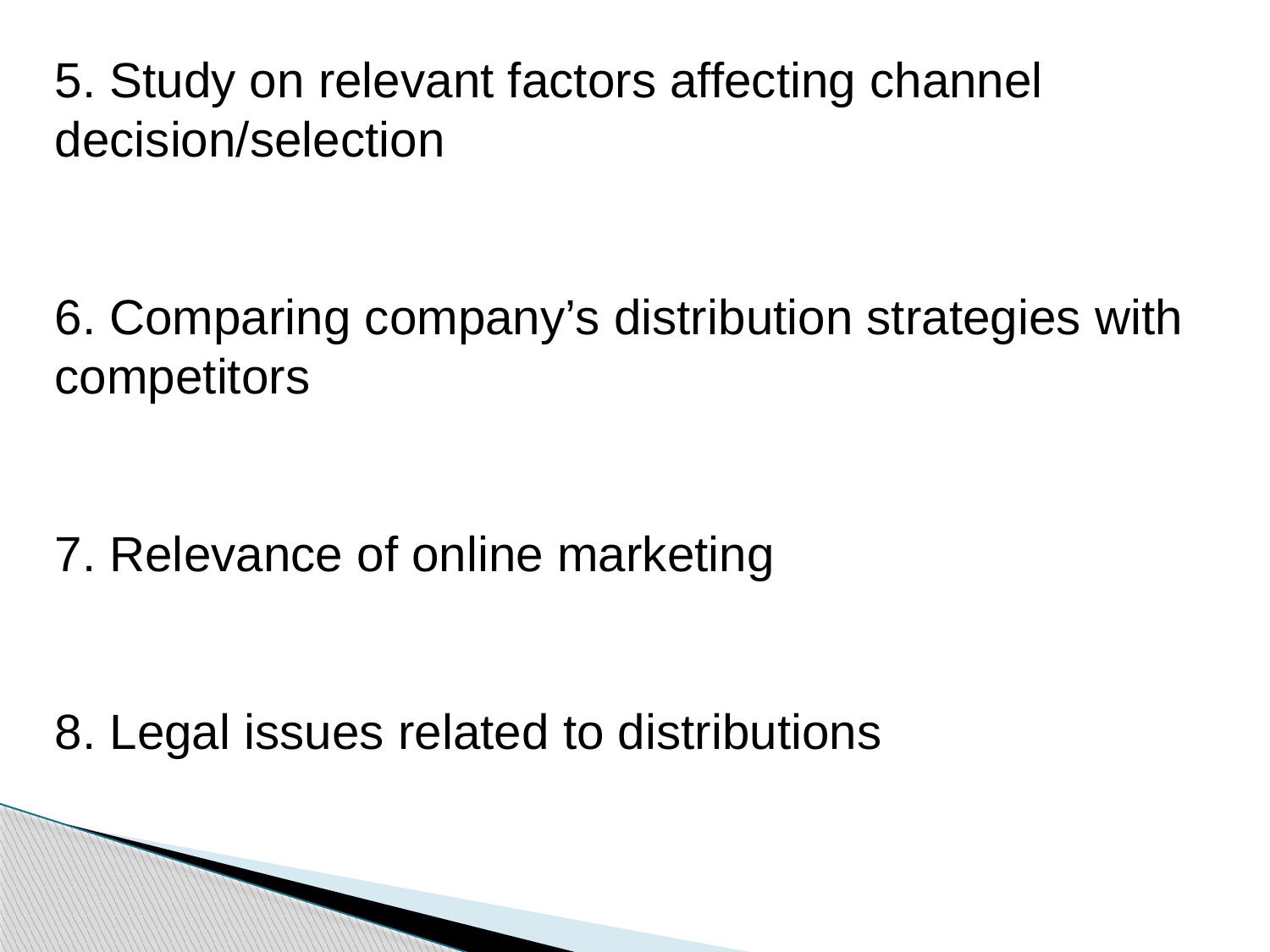

5. Study on relevant factors affecting channel decision/selection

6. Comparing company’s distribution strategies with competitors

7. Relevance of online marketing

8. Legal issues related to distributions